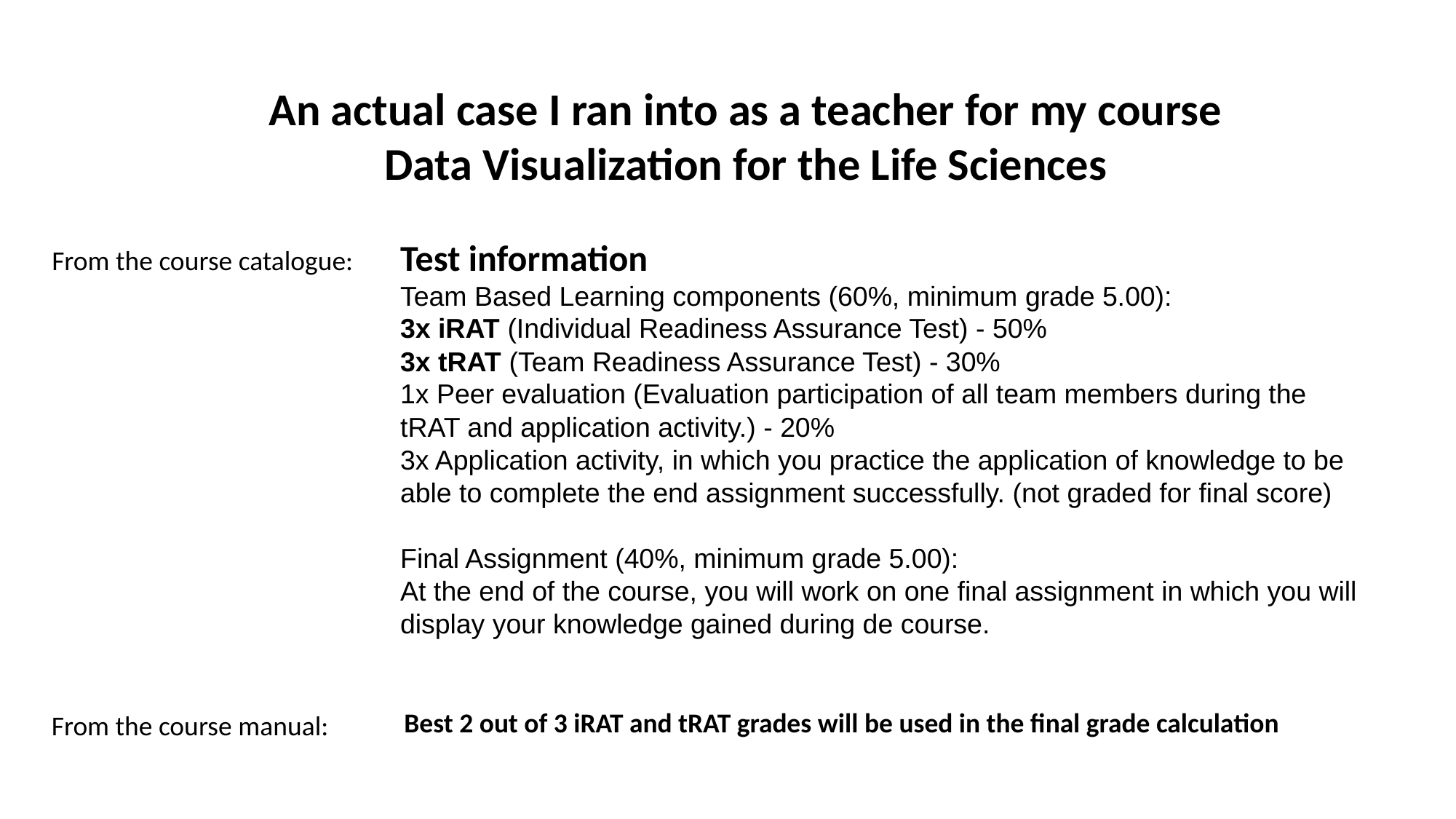

An actual case I ran into as a teacher for my course Data Visualization for the Life Sciences
Test information
Team Based Learning components (60%, minimum grade 5.00): 
3x iRAT (Individual Readiness Assurance Test) - 50%
3x tRAT (Team Readiness Assurance Test) - 30%
1x Peer evaluation (Evaluation participation of all team members during the tRAT and application activity.) - 20%
3x Application activity, in which you practice the application of knowledge to be able to complete the end assignment successfully. (not graded for final score)
Final Assignment (40%, minimum grade 5.00):
At the end of the course, you will work on one final assignment in which you will display your knowledge gained during de course.
From the course catalogue:
Best 2 out of 3 iRAT and tRAT grades will be used in the final grade calculation
From the course manual: